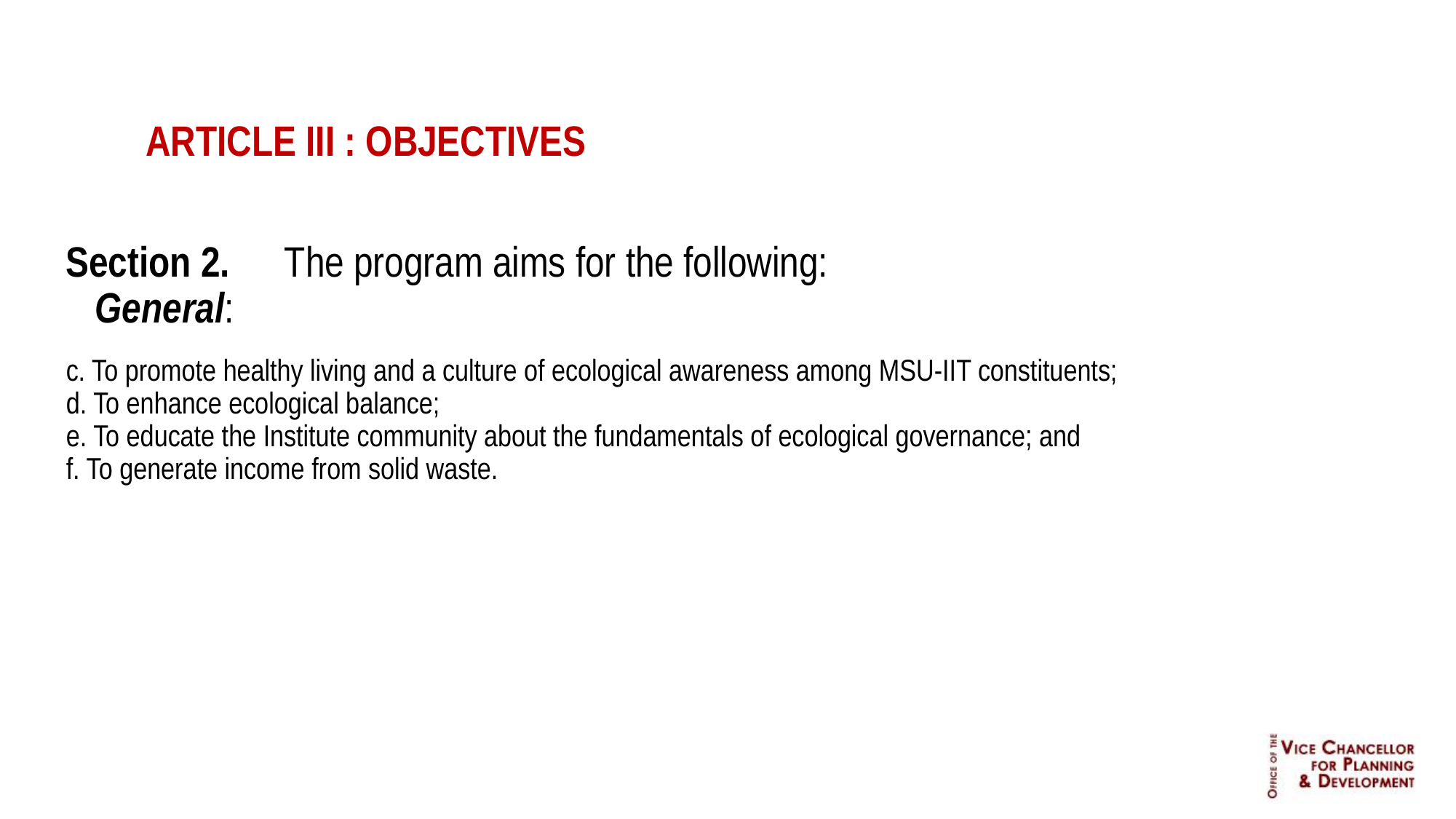

ARTICLE III : OBJECTIVES

Section 2.	The program aims for the following:
   General:

c. To promote healthy living and a culture of ecological awareness among MSU-IIT constituents;
d. To enhance ecological balance;
e. To educate the Institute community about the fundamentals of ecological governance; and
f. To generate income from solid waste.